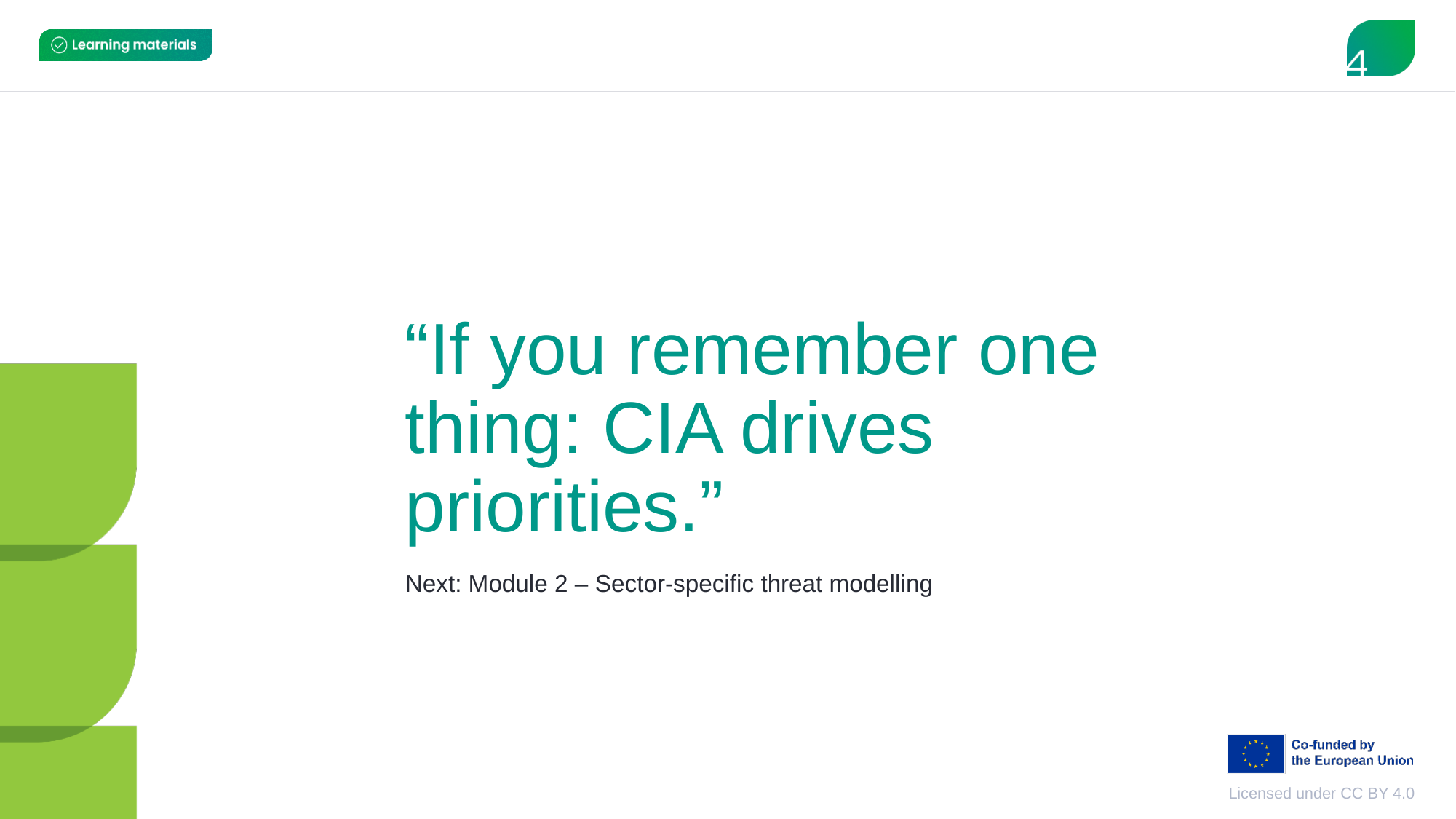

# “If you remember one thing: CIA drives priorities.”
Next: Module 2 – Sector-specific threat modelling